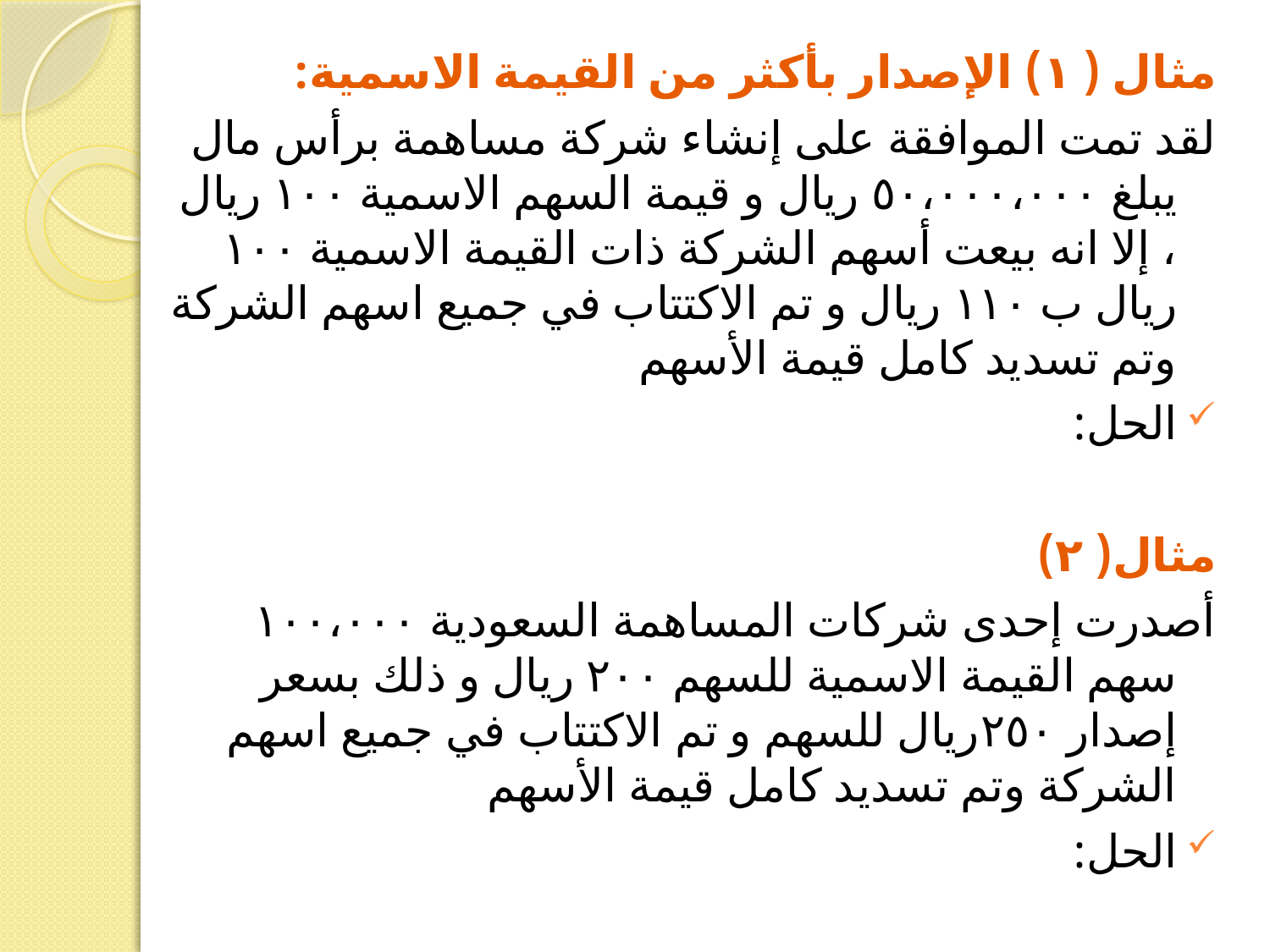

مثال ( ١) الإصدار بأكثر من القيمة الاسمية:
لقد تمت الموافقة على إنشاء شركة مساهمة برأس مال يبلغ ٥٠،٠٠٠،٠٠٠ ريال و قيمة السهم الاسمية ١٠٠ ريال ، إلا انه بيعت أسهم الشركة ذات القيمة الاسمية ١٠٠ ريال ب ١١٠ ريال و تم الاكتتاب في جميع اسهم الشركة وتم تسديد كامل قيمة الأسهم
الحل:

مثال( ٢)
أصدرت إحدى شركات المساهمة السعودية ١٠٠،٠٠٠ سهم القيمة الاسمية للسهم ٢٠٠ ريال و ذلك بسعر إصدار ٢٥٠ريال للسهم و تم الاكتتاب في جميع اسهم الشركة وتم تسديد كامل قيمة الأسهم
الحل: